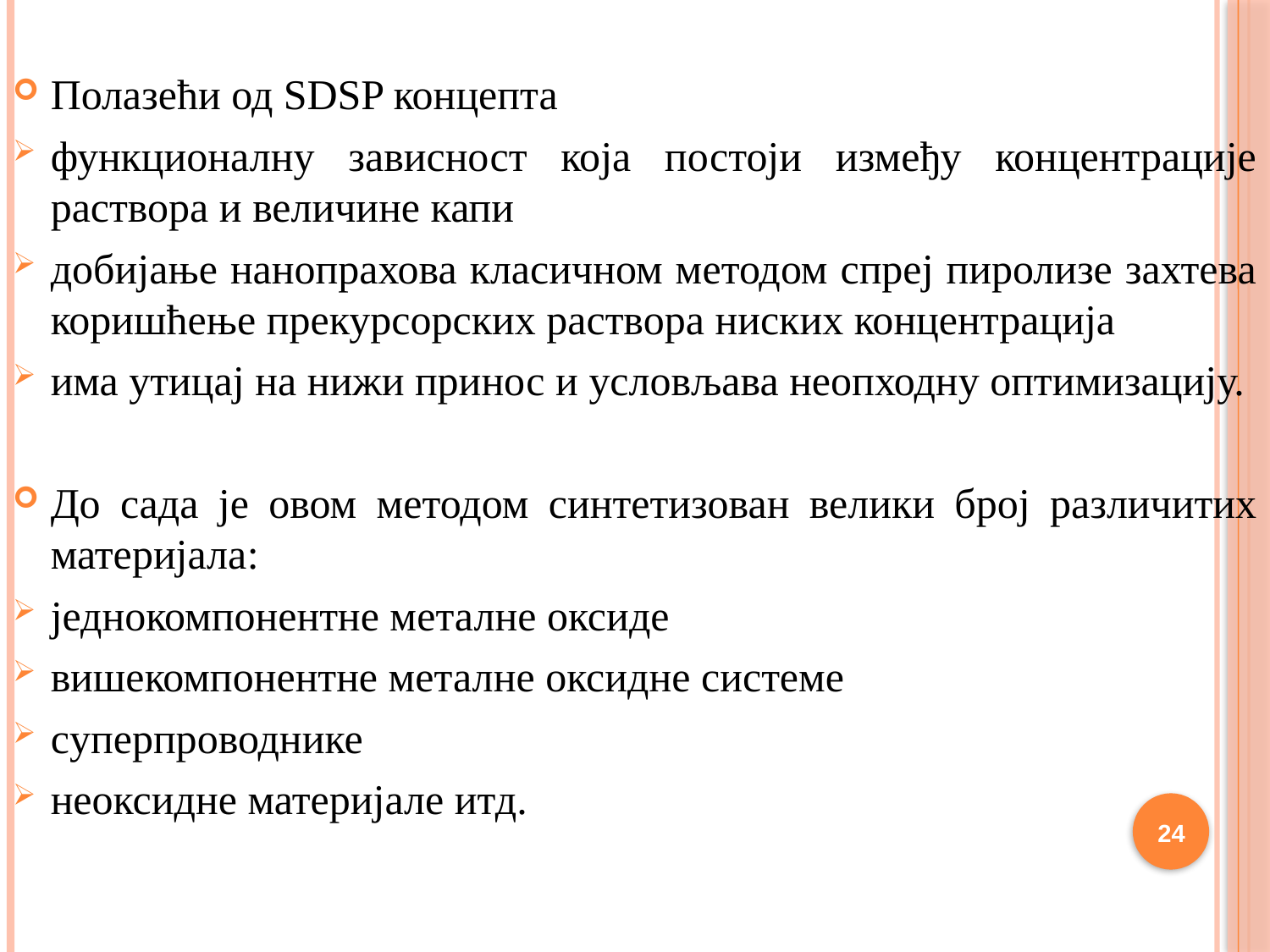

Полазећи од SDSP концепта
функционалну зависност која постоји између концентрације раствора и величине капи
добијање нанопрахова класичном методом спреј пиролизе захтева коришћење прекурсорских раствора ниских концентрација
има утицај на нижи принос и условљава неопходну оптимизацију.

До сада је овом методом синтетизован велики број различитих материјала:
једнокомпонентне металне оксиде
вишекомпонентне металне оксидне системе
суперпроводнике
неоксидне материјале итд.

24